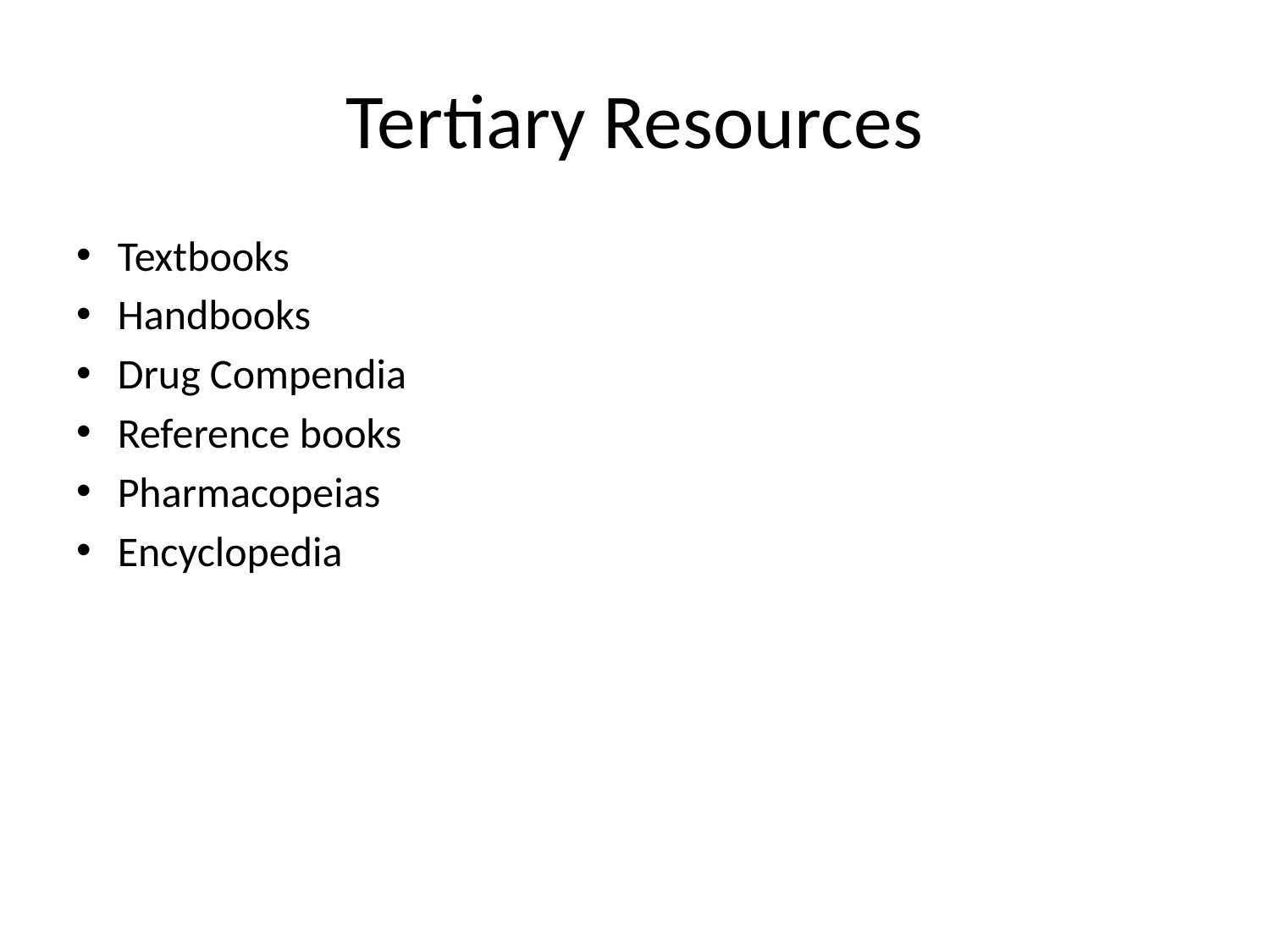

# Tertiary Resources

Textbooks
Handbooks
Drug Compendia
Reference books
Pharmacopeias
Encyclopedia